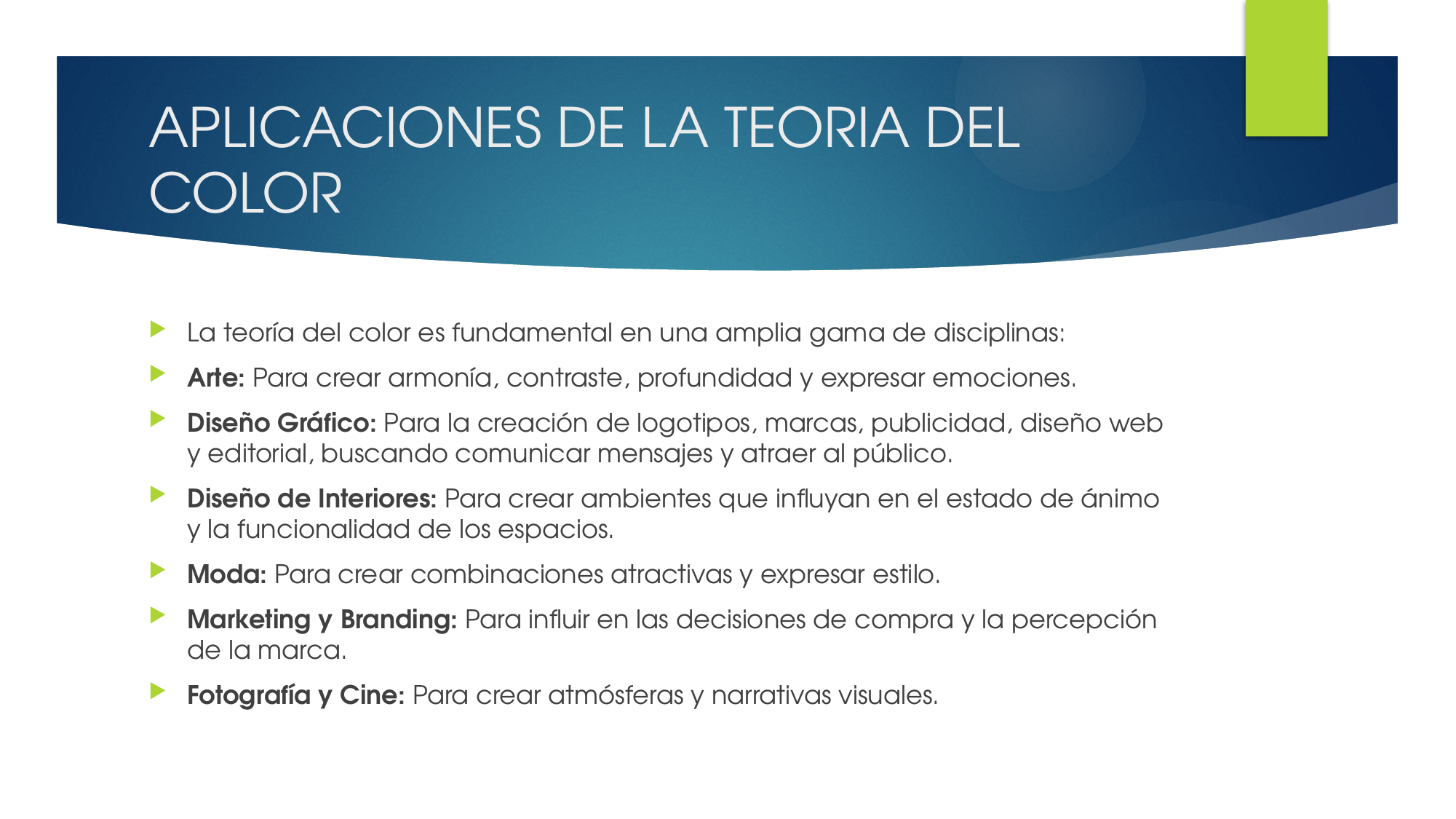

# APLICACIONES DE LA TEORIA DEL COLOR
La teoría del color es fundamental en una amplia gama de disciplinas:
Arte: Para crear armonía, contraste, profundidad y expresar emociones.
Diseño Gráfico: Para la creación de logotipos, marcas, publicidad, diseño web y editorial, buscando comunicar mensajes y atraer al público.
Diseño de Interiores: Para crear ambientes que influyan en el estado de ánimo y la funcionalidad de los espacios.
Moda: Para crear combinaciones atractivas y expresar estilo.
Marketing y Branding: Para influir en las decisiones de compra y la percepción de la marca.
Fotografía y Cine: Para crear atmósferas y narrativas visuales.